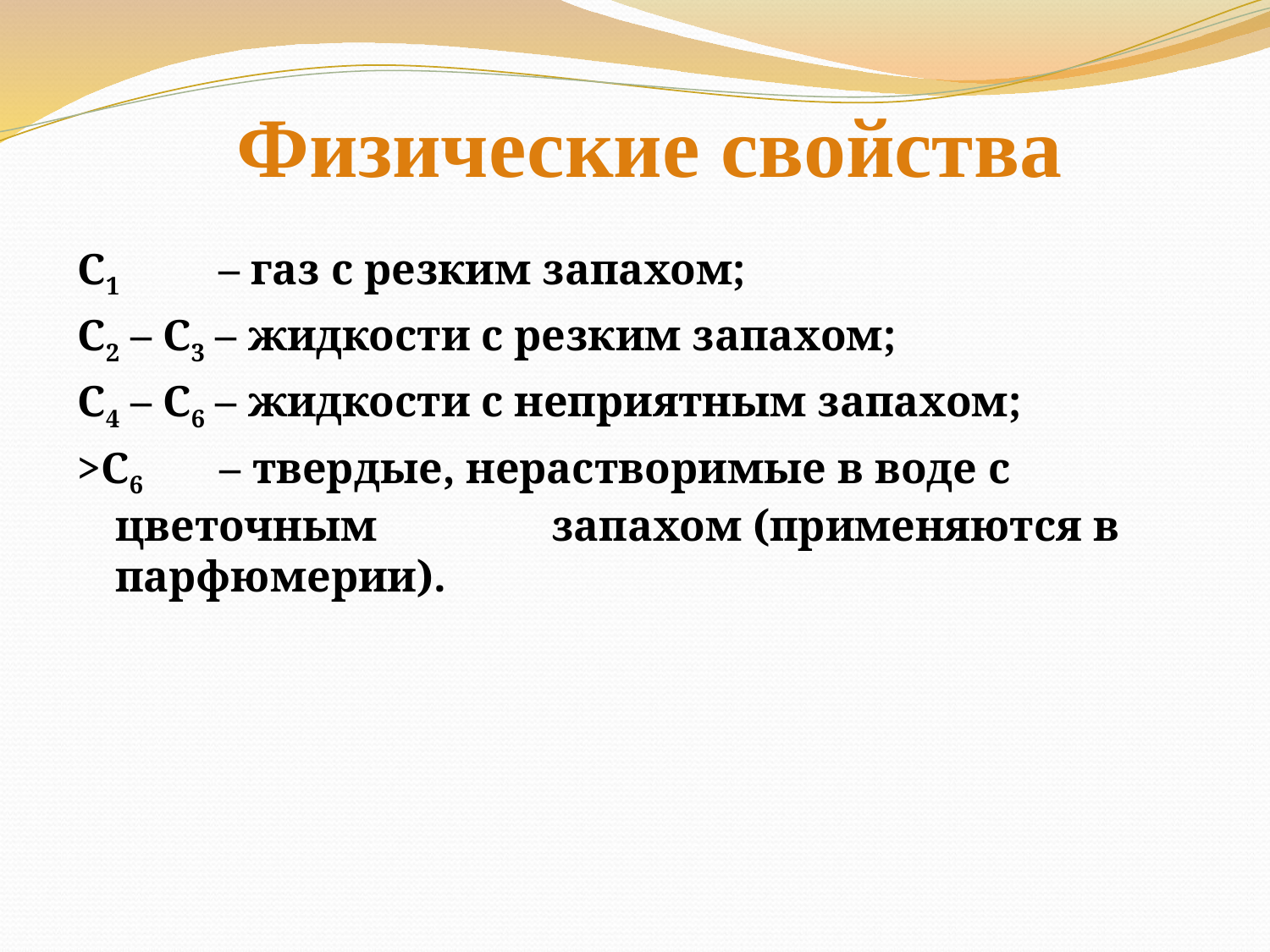

Физические свойства
С1         – газ с резким запахом;
С2 – С3 – жидкости с резким запахом;
С4 – С6 – жидкости с неприятным запахом;
>С6       – твердые, нерастворимые в воде с цветочным    	     запахом (применяются в парфюмерии).